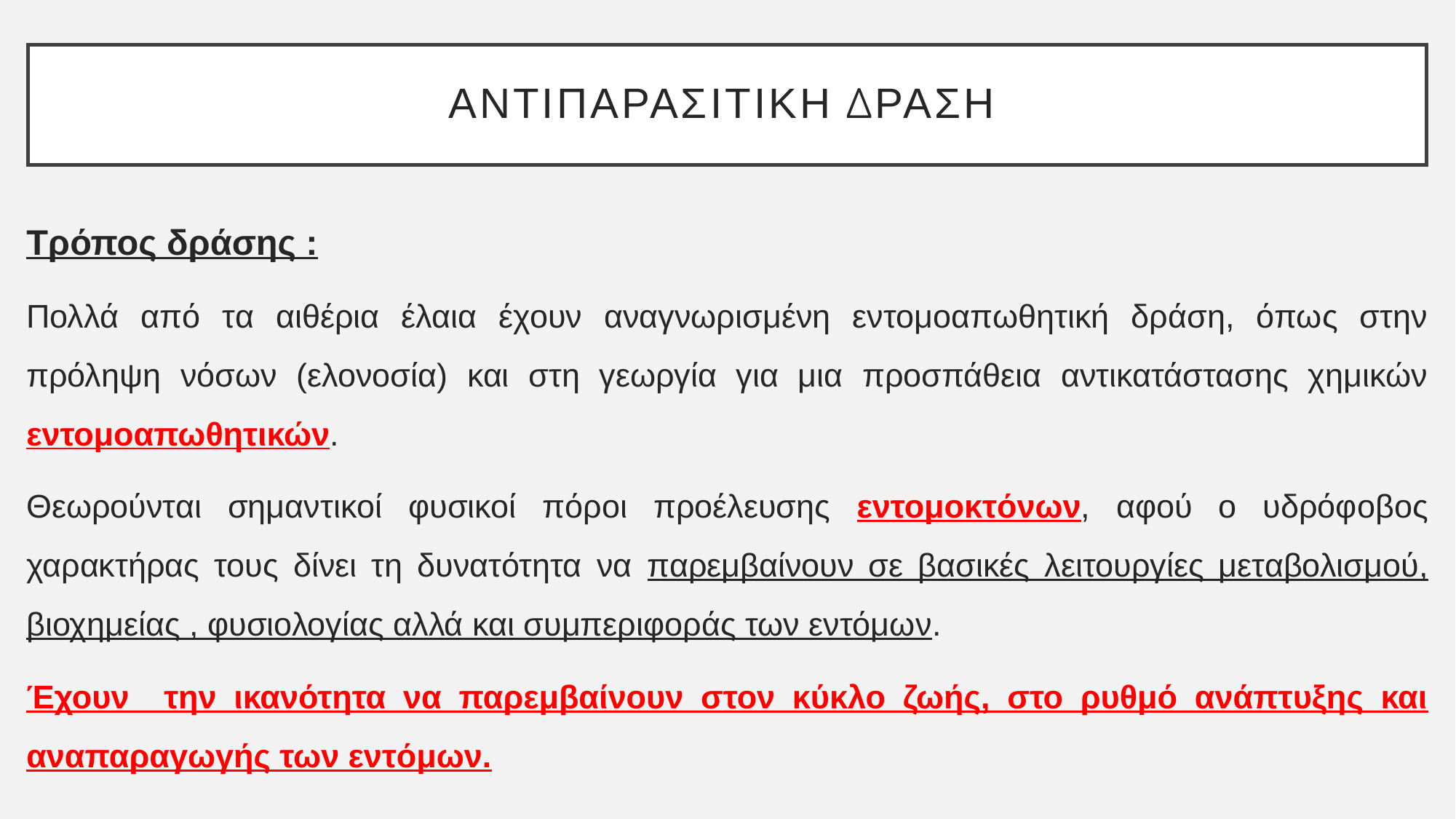

# ΑΝΤΙΠΑΡΑΣΙΤΙΚΗ ΔΡΑΣΗ
Τρόπος δράσης :
Πολλά από τα αιθέρια έλαια έχουν αναγνωρισμένη εντομοαπωθητική δράση, όπως στην πρόληψη νόσων (ελονοσία) και στη γεωργία για μια προσπάθεια αντικατάστασης χημικών εντομοαπωθητικών.
Θεωρούνται σημαντικοί φυσικοί πόροι προέλευσης εντομοκτόνων, αφού ο υδρόφοβος χαρακτήρας τους δίνει τη δυνατότητα να παρεμβαίνουν σε βασικές λειτουργίες μεταβολισμού, βιοχημείας , φυσιολογίας αλλά και συμπεριφοράς των εντόμων.
Έχουν  την ικανότητα να παρεμβαίνουν στον κύκλο ζωής, στο ρυθμό ανάπτυξης και αναπαραγωγής των εντόμων.